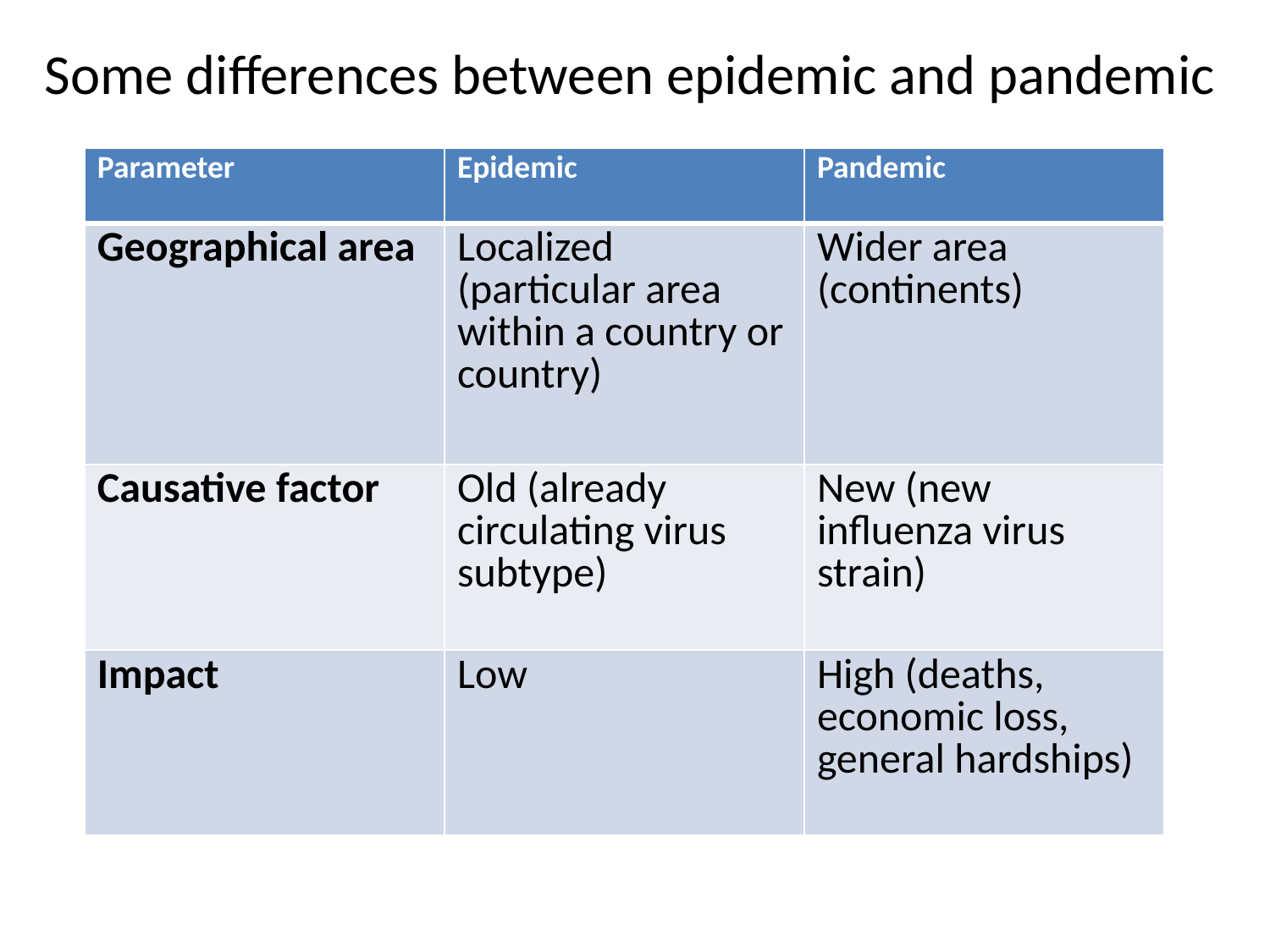

Some differences between epidemic and pandemic

| Parameter | Epidemic | Pandemic |
| --- | --- | --- |
| Geographical area | Localized (particular area within a country or country) | Wider area (continents) |
| Causative factor | Old (already circulating virus subtype) | New (new influenza virus strain) |
| Impact | Low | High (deaths, economic loss, general hardships) |